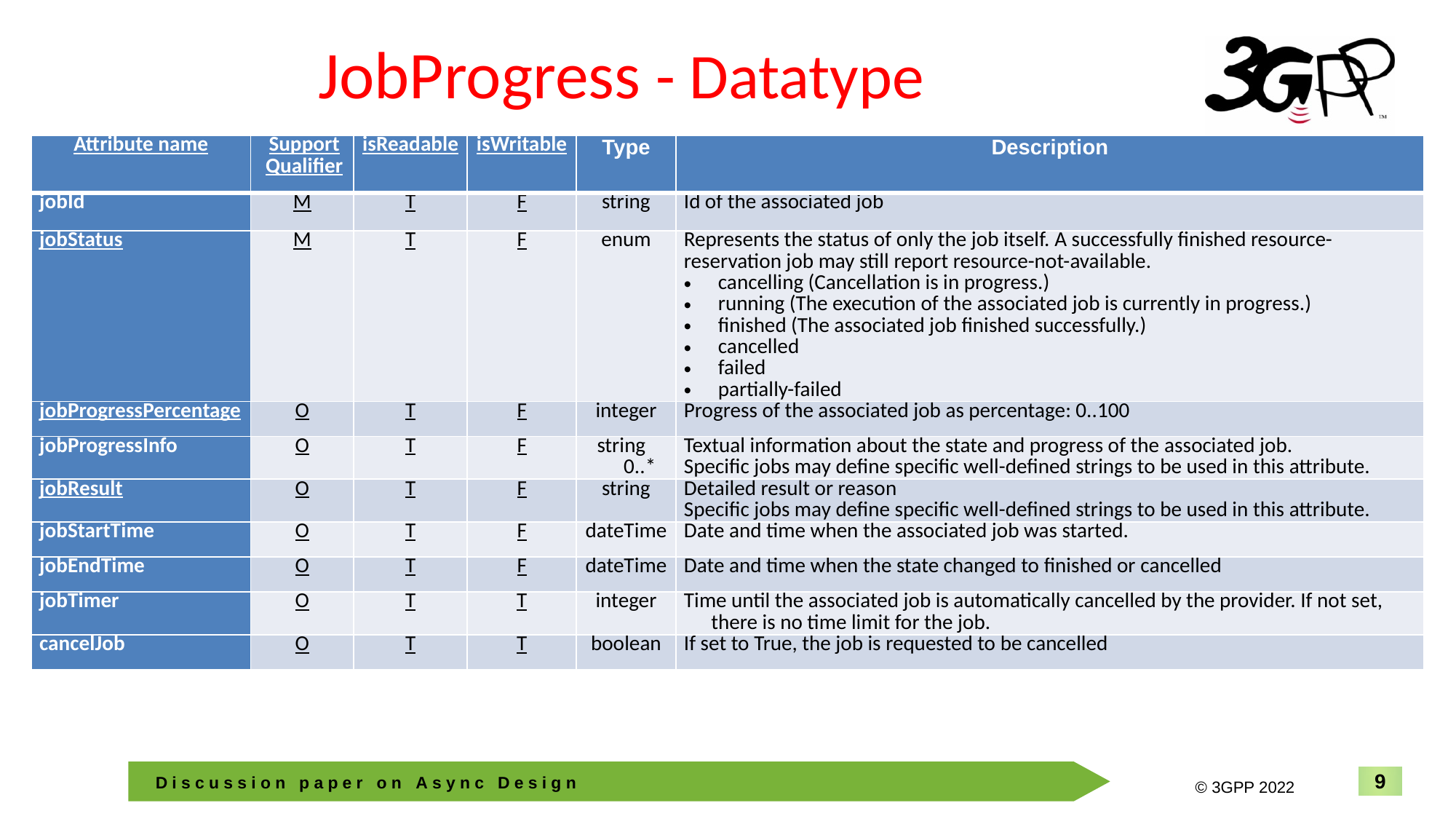

# JobProgress - Datatype
| Attribute name | Support Qualifier | isReadable | isWritable | Type | Description |
| --- | --- | --- | --- | --- | --- |
| jobId | M | T | F | string | Id of the associated job |
| jobStatus | M | T | F | enum | Represents the status of only the job itself. A successfully finished resource-reservation job may still report resource-not-available. cancelling (Cancellation is in progress.) running (The execution of the associated job is currently in progress.) finished (The associated job finished successfully.) cancelled failed partially-failed |
| jobProgressPercentage | O | T | F | integer | Progress of the associated job as percentage: 0..100 |
| jobProgressInfo | O | T | F | string 0..\* | Textual information about the state and progress of the associated job. Specific jobs may define specific well-defined strings to be used in this attribute. |
| jobResult | O | T | F | string | Detailed result or reason Specific jobs may define specific well-defined strings to be used in this attribute. |
| jobStartTime | O | T | F | dateTime | Date and time when the associated job was started. |
| jobEndTime | O | T | F | dateTime | Date and time when the state changed to finished or cancelled |
| jobTimer | O | T | T | integer | Time until the associated job is automatically cancelled by the provider. If not set, there is no time limit for the job. |
| cancelJob | O | T | T | boolean | If set to True, the job is requested to be cancelled |